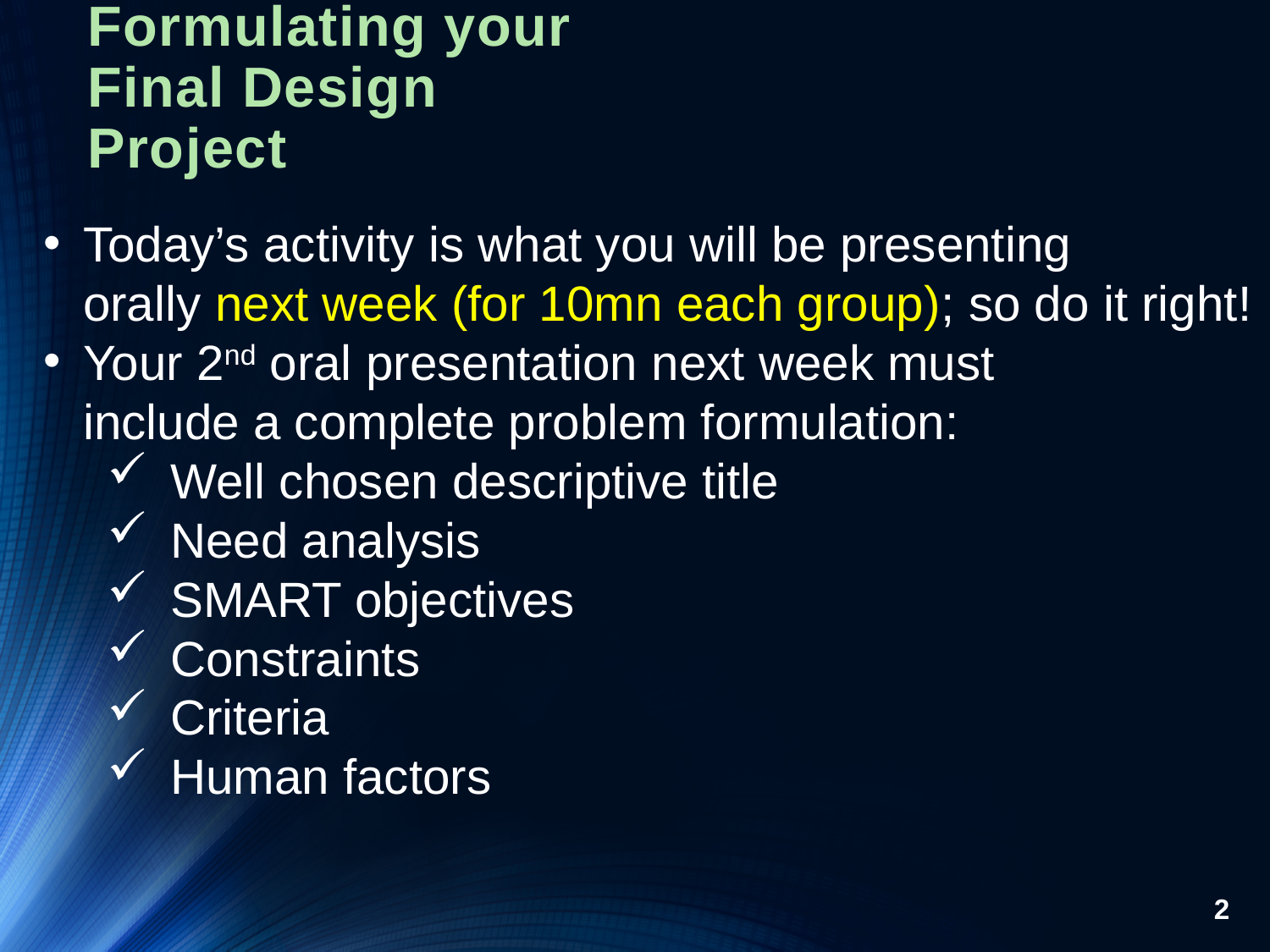

# Formulating your Final Design Project
Today’s activity is what you will be presenting
orally next week (for 10mn each group); so do it right!
Your 2nd oral presentation next week must
include a complete problem formulation:
Well chosen descriptive title
Need analysis
SMART objectives
Constraints
Criteria
Human factors
2